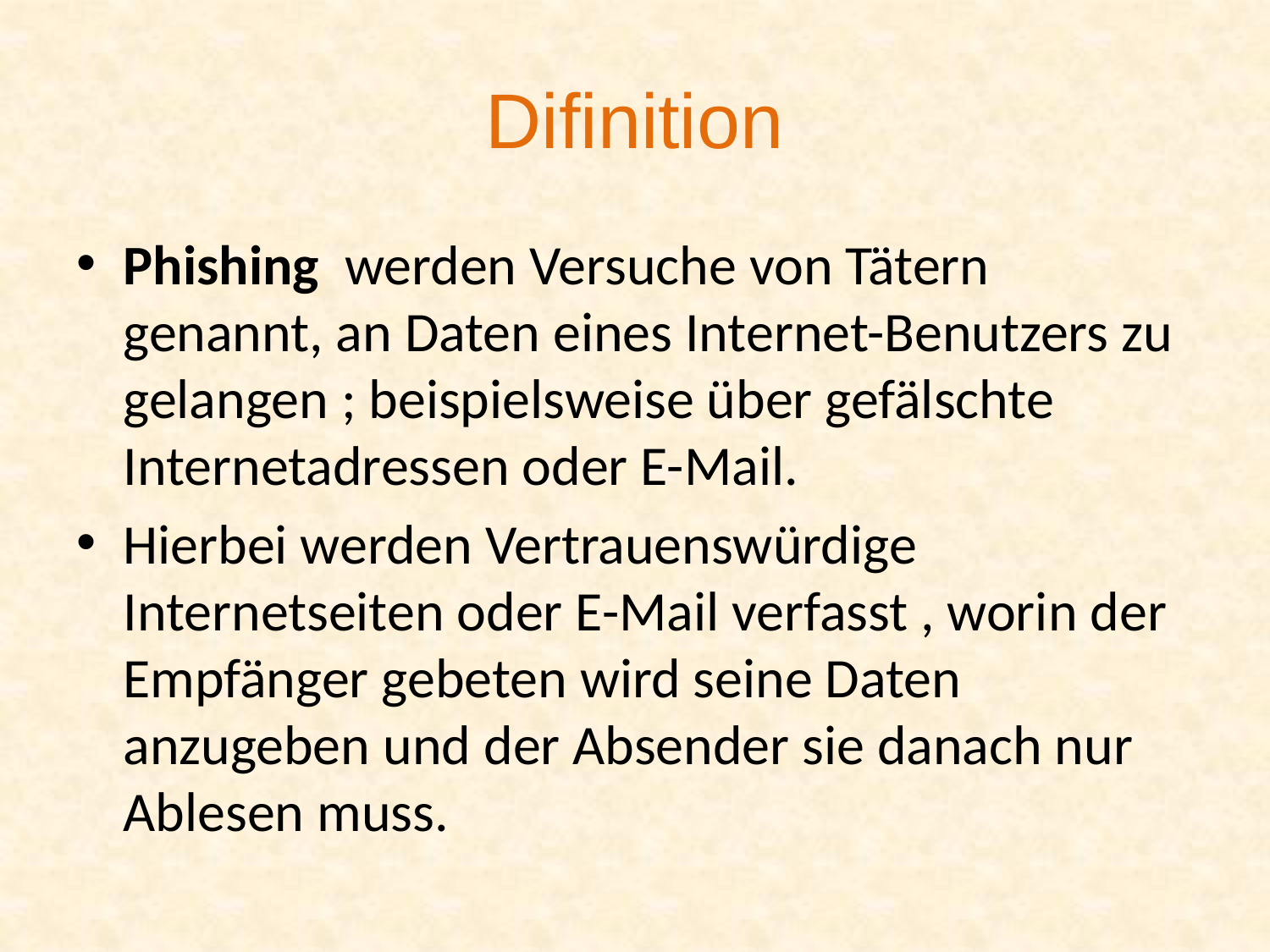

# Difinition
Phishing  werden Versuche von Tätern genannt, an Daten eines Internet-Benutzers zu gelangen ; beispielsweise über gefälschte Internetadressen oder E-Mail.
Hierbei werden Vertrauenswürdige Internetseiten oder E-Mail verfasst , worin der Empfänger gebeten wird seine Daten anzugeben und der Absender sie danach nur Ablesen muss.